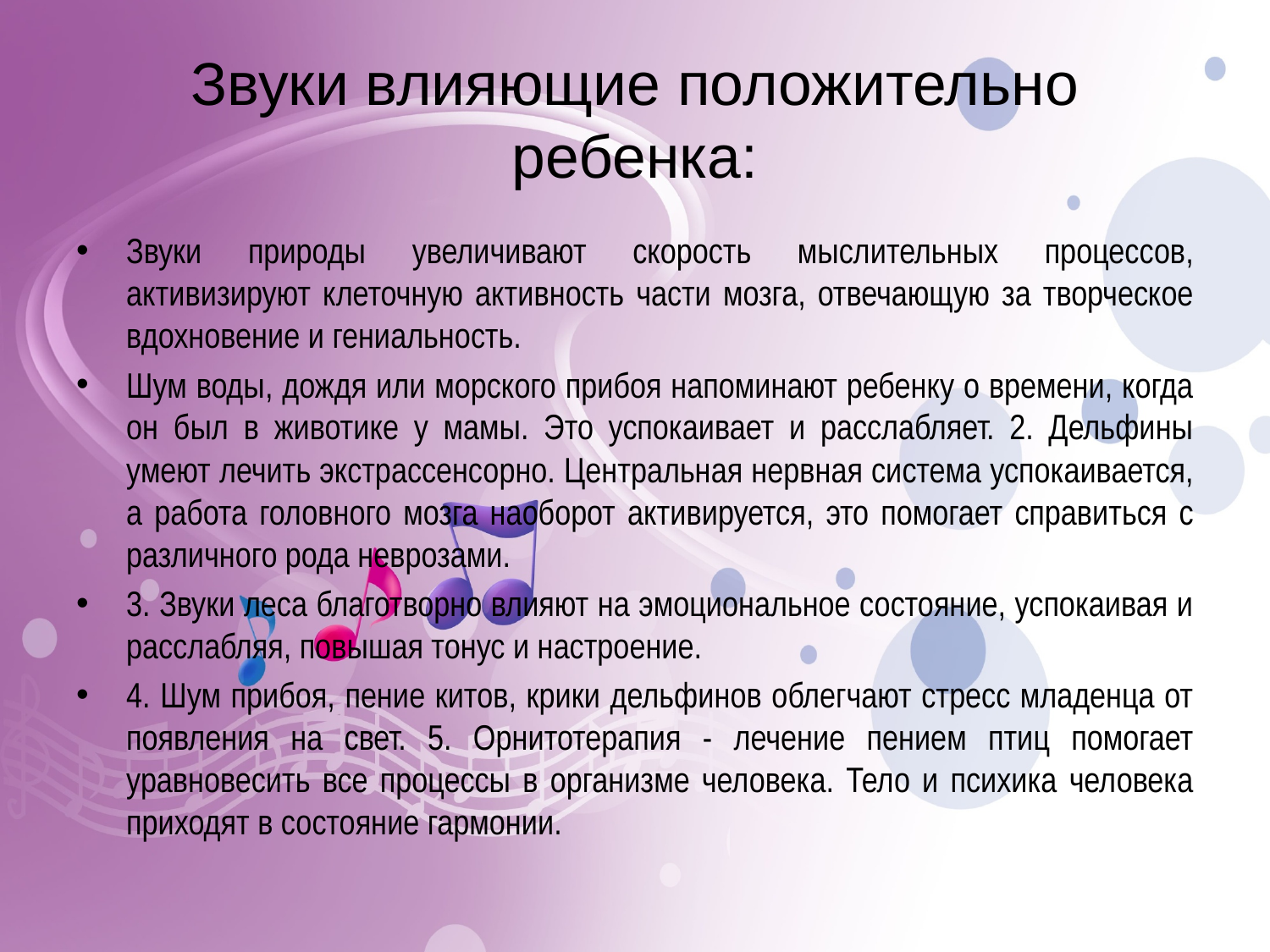

# Звуки влияющие положительно ребенка:
Звуки природы увеличивают скорость мыслительных процессов, активизируют клеточную активность части мозга, отвечающую за творческое вдохновение и гениальность.
Шум воды, дождя или морского прибоя напоминают ребенку о времени, когда он был в животике у мамы. Это успокаивает и расслабляет. 2. Дельфины умеют лечить экстрассенсорно. Центральная нервная система успокаивается, а работа головного мозга наоборот активируется, это помогает справиться с различного рода неврозами.
3. Звуки леса благотворно влияют на эмоциональное состояние, успокаивая и расслабляя, повышая тонус и настроение.
4. Шум прибоя, пение китов, крики дельфинов облегчают стресс младенца от появления на свет. 5. Орнитотерапия - лечение пением птиц помогает уравновесить все процессы в организме человека. Тело и психика человека приходят в состояние гармонии.